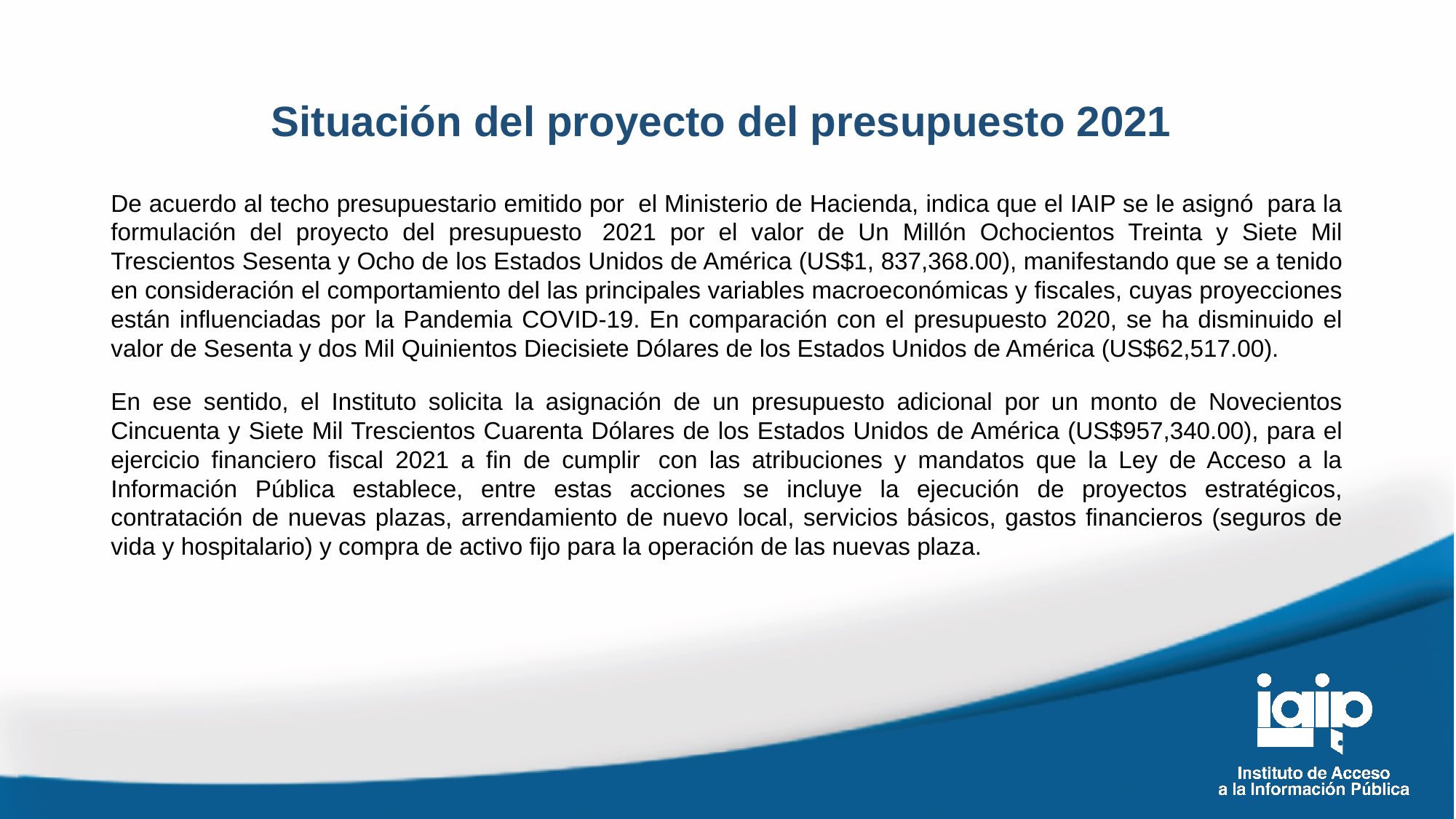

# Situación del proyecto del presupuesto 2021
De acuerdo al techo presupuestario emitido por  el Ministerio de Hacienda, indica que el IAIP se le asignó  para la formulación del proyecto del presupuesto  2021 por el valor de Un Millón Ochocientos Treinta y Siete Mil Trescientos Sesenta y Ocho de los Estados Unidos de América (US$1, 837,368.00), manifestando que se a tenido en consideración el comportamiento del las principales variables macroeconómicas y fiscales, cuyas proyecciones están influenciadas por la Pandemia COVID-19. En comparación con el presupuesto 2020, se ha disminuido el valor de Sesenta y dos Mil Quinientos Diecisiete Dólares de los Estados Unidos de América (US$62,517.00).
En ese sentido, el Instituto solicita la asignación de un presupuesto adicional por un monto de Novecientos Cincuenta y Siete Mil Trescientos Cuarenta Dólares de los Estados Unidos de América (US$957,340.00), para el ejercicio financiero fiscal 2021 a fin de cumplir  con las atribuciones y mandatos que la Ley de Acceso a la Información Pública establece, entre estas acciones se incluye la ejecución de proyectos estratégicos, contratación de nuevas plazas, arrendamiento de nuevo local, servicios básicos, gastos financieros (seguros de vida y hospitalario) y compra de activo fijo para la operación de las nuevas plaza.